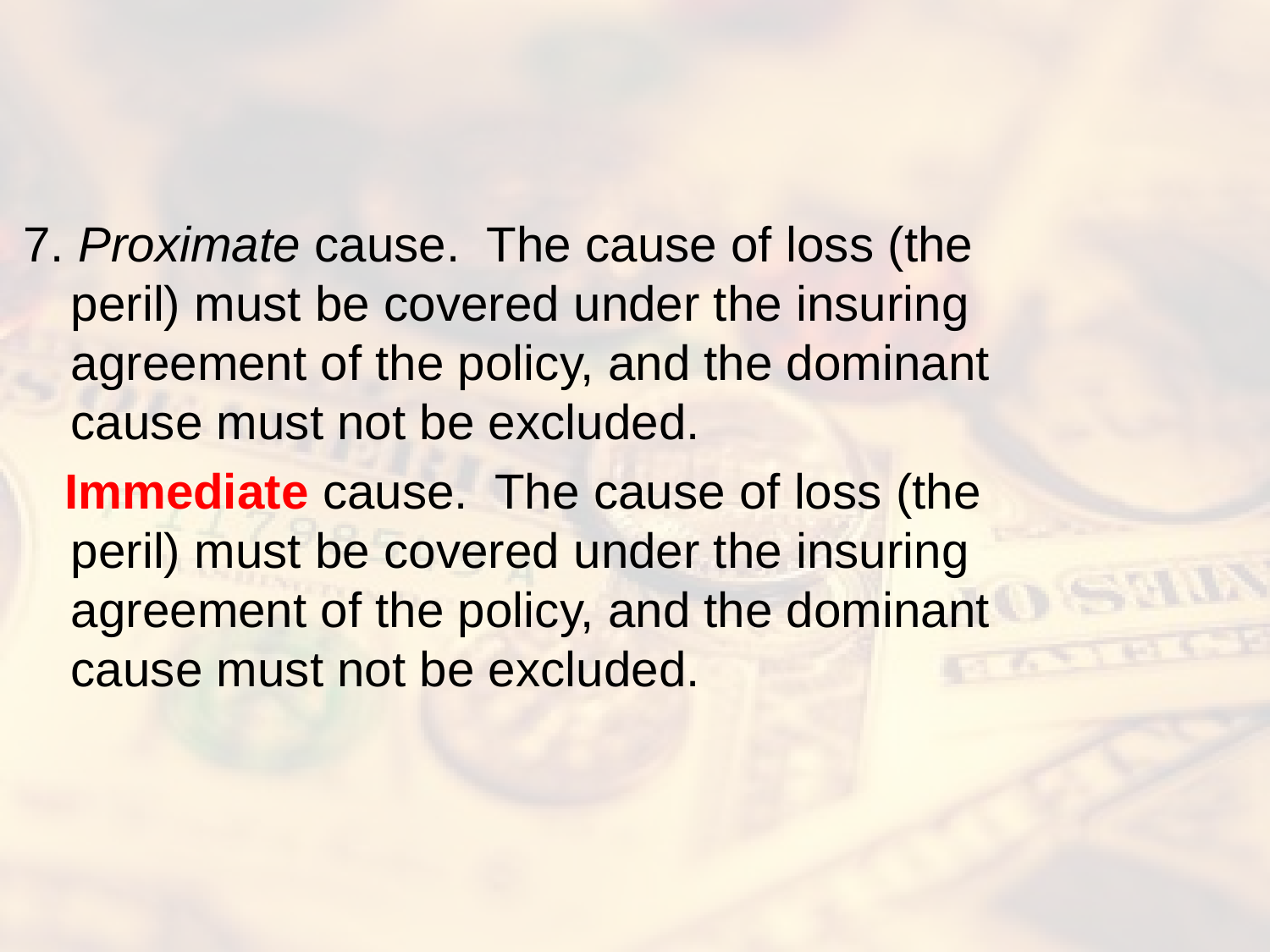

#
7. Proximate cause.  The cause of loss (the peril) must be covered under the insuring agreement of the policy, and the dominant cause must not be excluded.
   Immediate cause.  The cause of loss (the peril) must be covered under the insuring agreement of the policy, and the dominant cause must not be excluded.